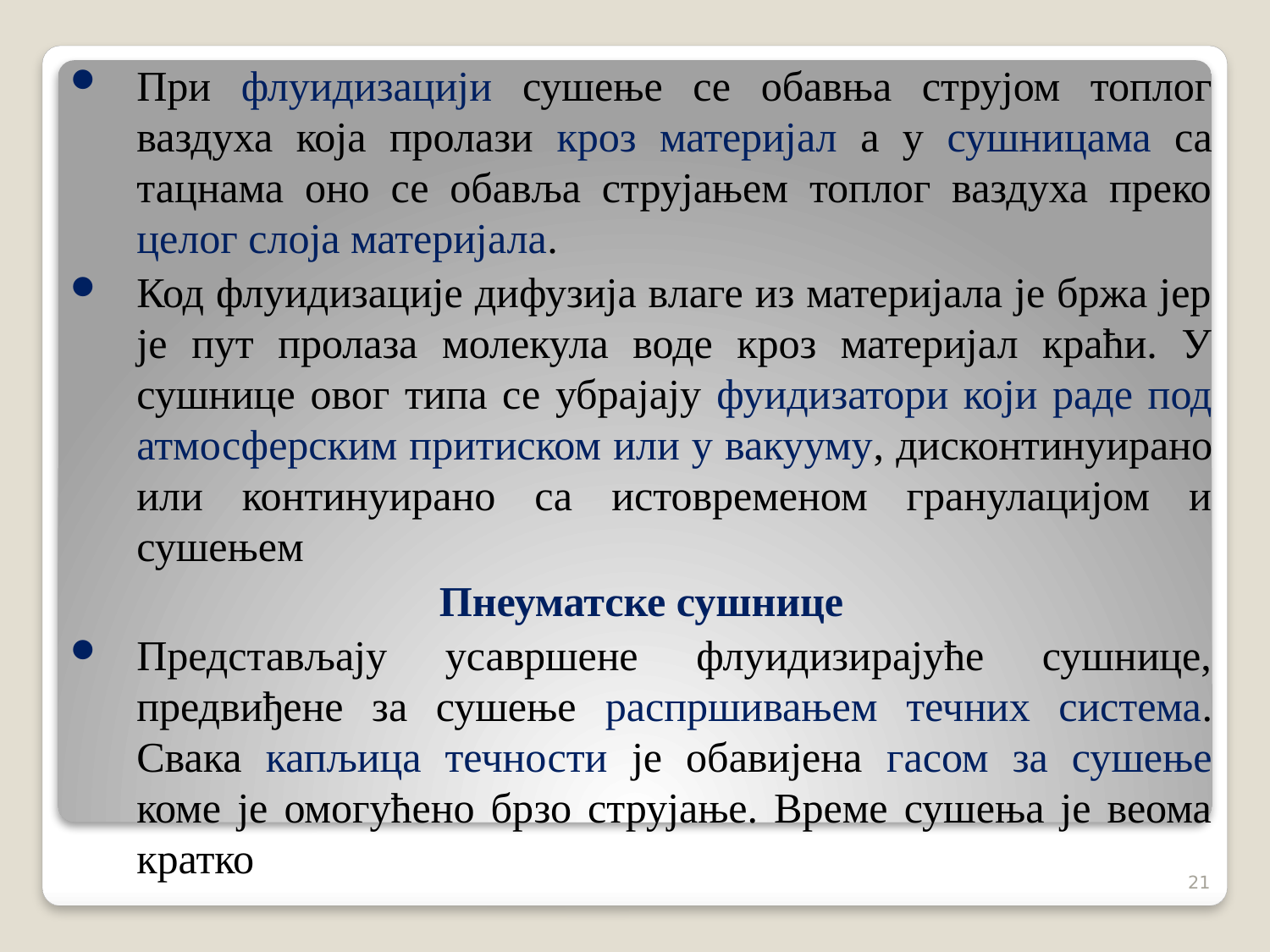

При флуидизацији сушење се обавња струјом топлог ваздуха која пролази кроз материјал а у сушницама са тацнама оно се обавља струјањем топлог ваздуха преко целог слоја материјала.
Код флуидизације дифузија влаге из материјала је бржа јер је пут пролаза молекула воде кроз материјал краћи. У сушнице овог типа се убрајају фуидизатори који раде под атмосферским притиском или у вакууму, дисконтинуирано или континуирано са истовременом гранулацијом и сушењем
Пнеуматске сушнице
Представљају усавршене флуидизирајуће сушнице, предвиђене за сушење распршивањем течних система. Свака капљица течности је обавијена гасом за сушење коме је омогућено брзо струјање. Време сушења је веома кратко

21